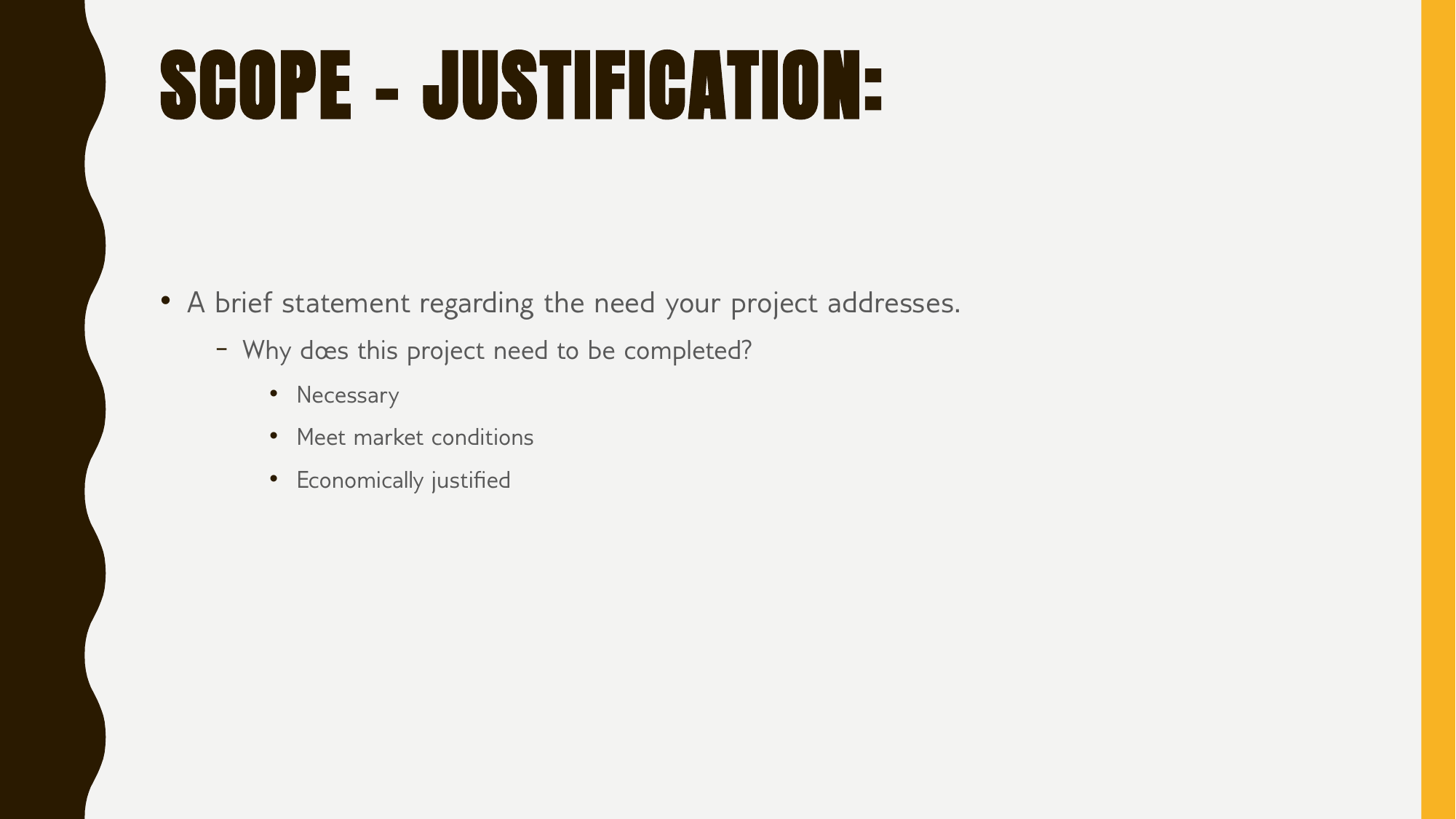

# Scope - Justification:
A brief statement regarding the need your project addresses.
Why does this project need to be completed?
Necessary
Meet market conditions
Economically justified